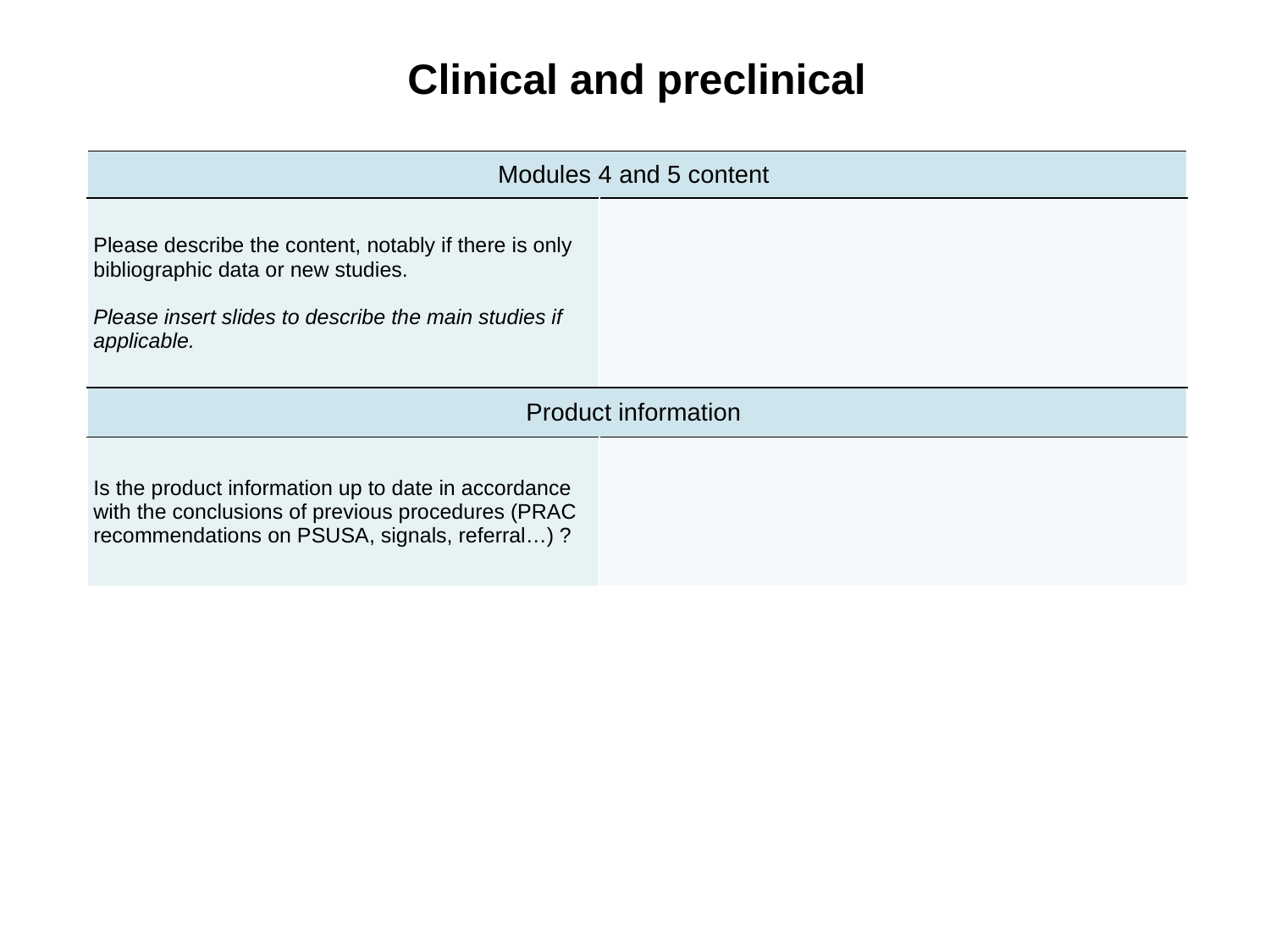

# Clinical and preclinical
| Modules 4 and 5 content |  |
| --- | --- |
| Please describe the content, notably if there is only bibliographic data or new studies. Please insert slides to describe the main studies if applicable. |  |
| Product information |  |
| Is the product information up to date in accordance with the conclusions of previous procedures (PRAC recommendations on PSUSA, signals, referral…) ? |  |
17